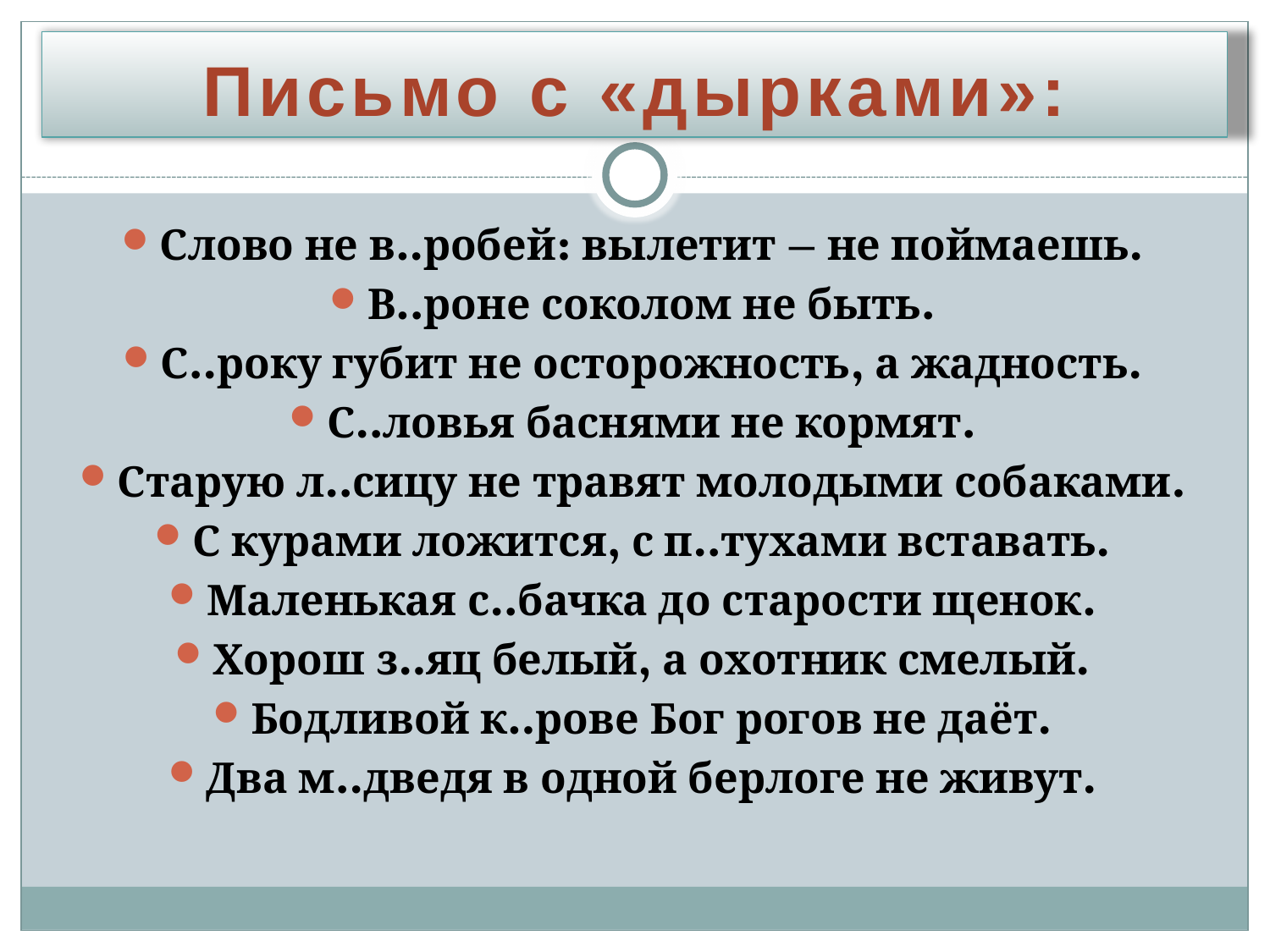

# Письмо с «дырками»:
Слово не в..робей: вылетит – не поймаешь.
В..роне соколом не быть.
С..року губит не осторожность, а жадность.
С..ловья баснями не кормят.
Старую л..сицу не травят молодыми собаками.
С курами ложится, с п..тухами вставать.
Маленькая с..бачка до старости щенок.
Хорош з..яц белый, а охотник смелый.
Бодливой к..рове Бог рогов не даёт.
Два м..дведя в одной берлоге не живут.